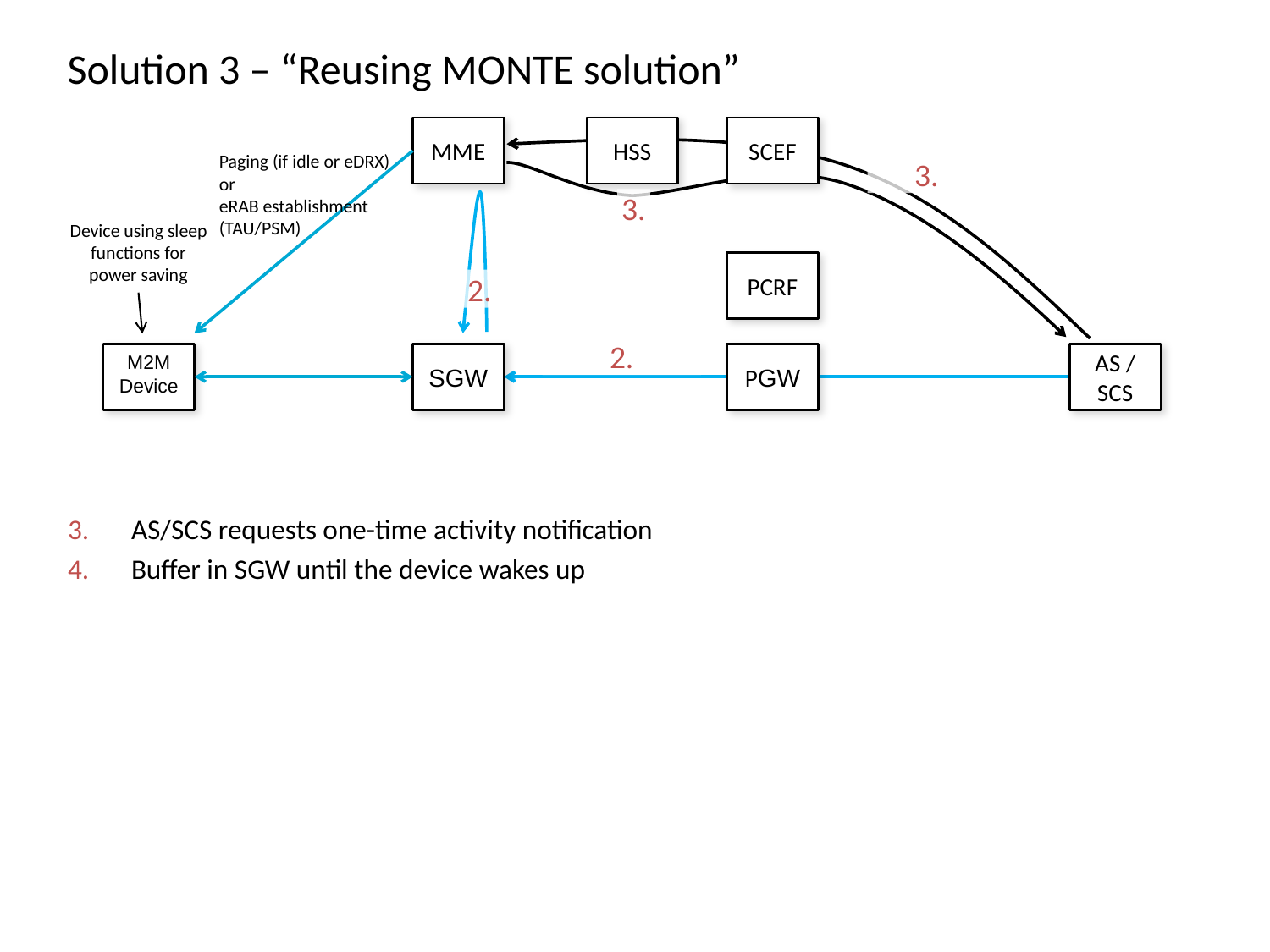

# Solution 3 – “Reusing MONTE solution”
MME
HSS
SCEF

Paging (if idle or eDRX) or
eRAB establishment (TAU/PSM)

3.

3.

Device using sleep functions for power saving
PCRF
2.
2.
M2M Device
SGW
PGW
AS / SCS
AS/SCS requests one-time activity notification
Buffer in SGW until the device wakes up